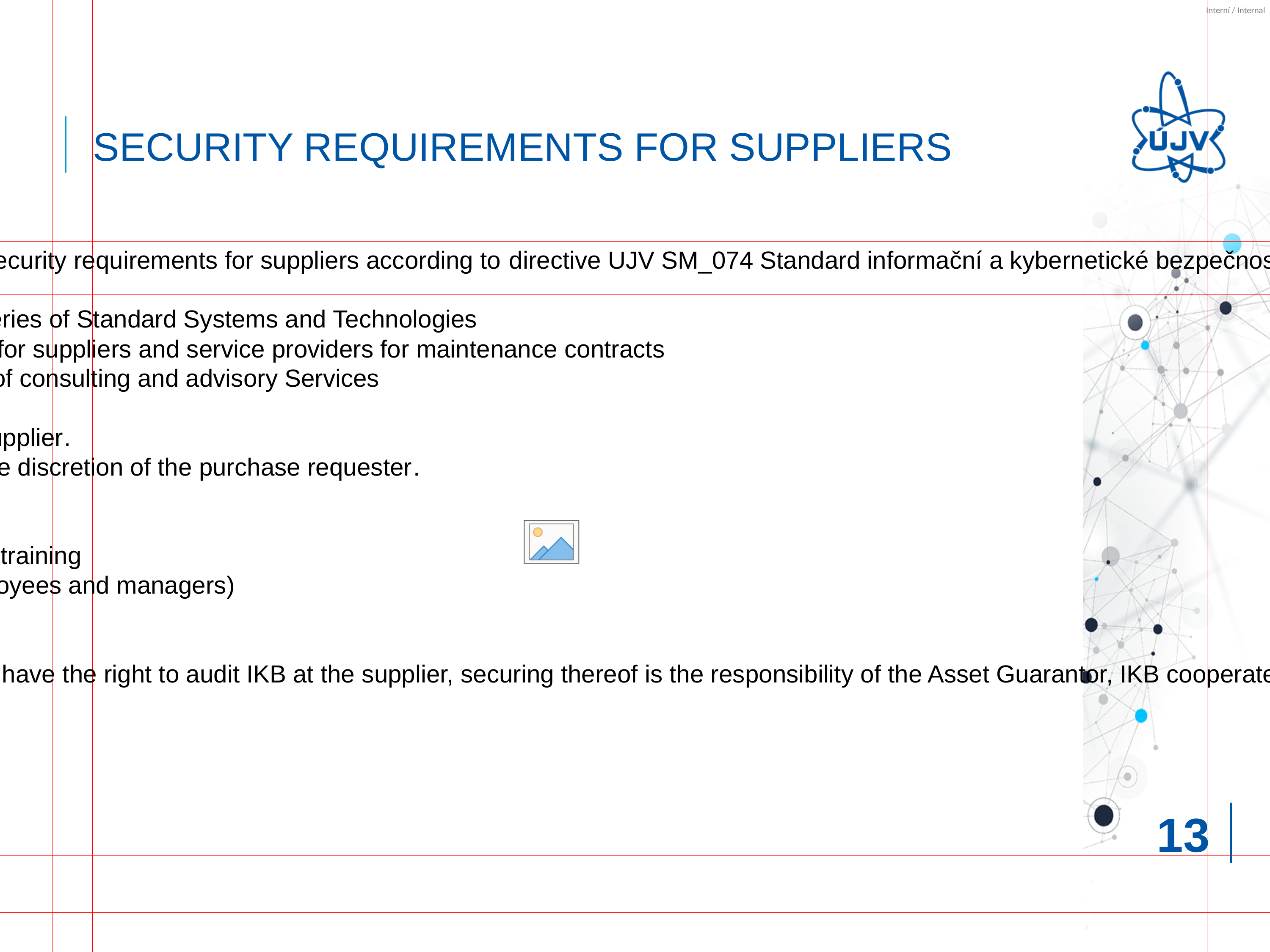

# Security Requirements for Suppliers
A meeting was held with CN - enforcement of security requirements for suppliers according to directive UJV SM_074 Standard informační a kybernetické bezpečnosti and Standard SKČ_ST_0027:

 Annex A - Security Requirements for the Deliveries of Standard Systems and Technologies
 Annex G - Security Operational Requirements for suppliers and service providers for maintenance contracts
 Annex J - Security requirements for Providers of consulting and advisory Services

Annex should be part of the contract with the supplier.
The resolution of the correct attachment is at the discretion of the purchase requester.

Supplier training
Annex I SM_074 – CYBEX RULES – Suppliers training
As part of initial and recurrent training (for employees and managers)

Supplier audit
According to VP A, ČEZ Group and ÚJV Group have the right to audit IKB at the supplier, securing thereof is the responsibility of the Asset Guarantor, IKB cooperates.

13